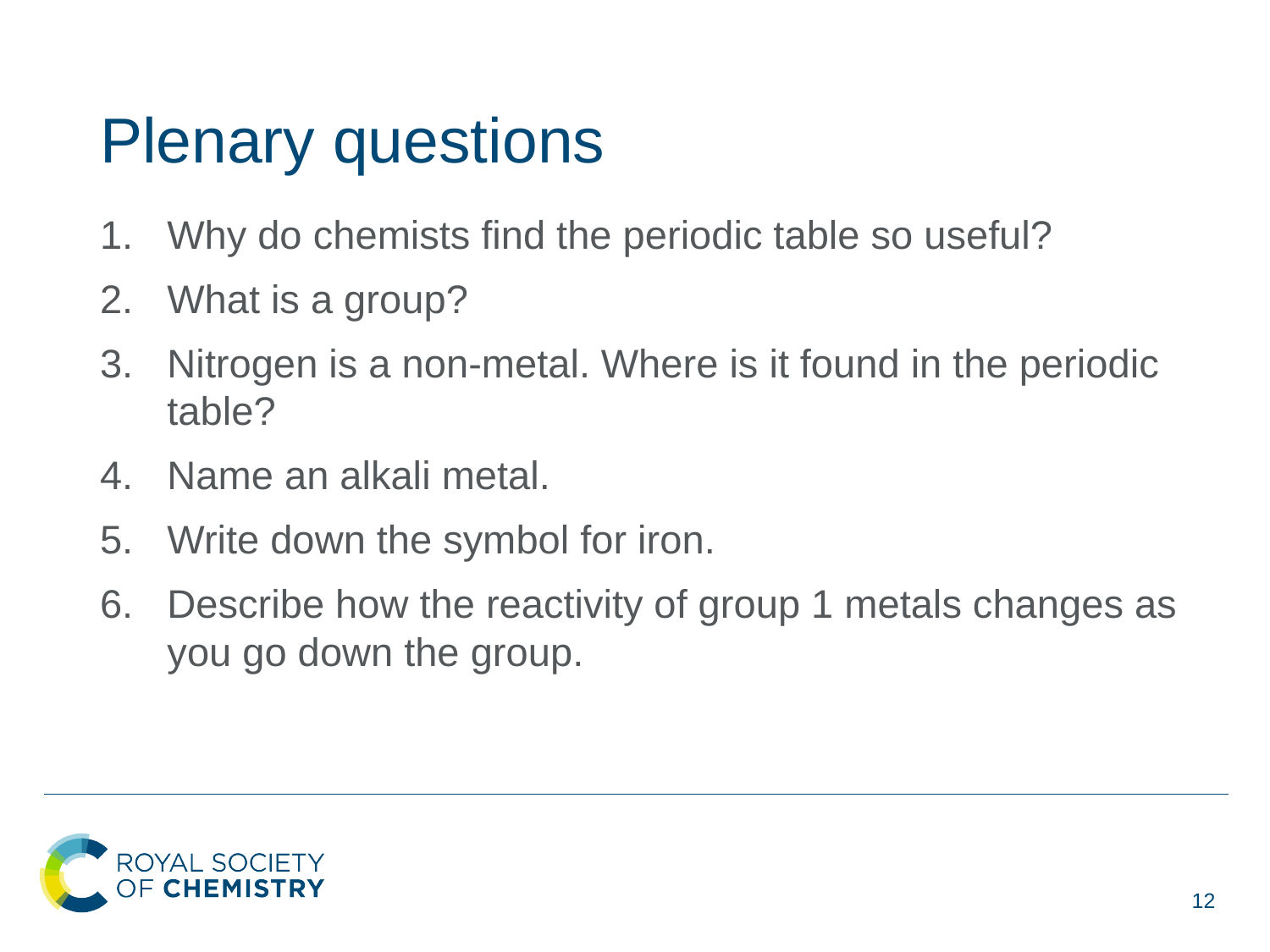

# Plenary questions
Why do chemists find the periodic table so useful?
What is a group?
Nitrogen is a non-metal. Where is it found in the periodic table?
Name an alkali metal.
Write down the symbol for iron.
Describe how the reactivity of group 1 metals changes as you go down the group.
12